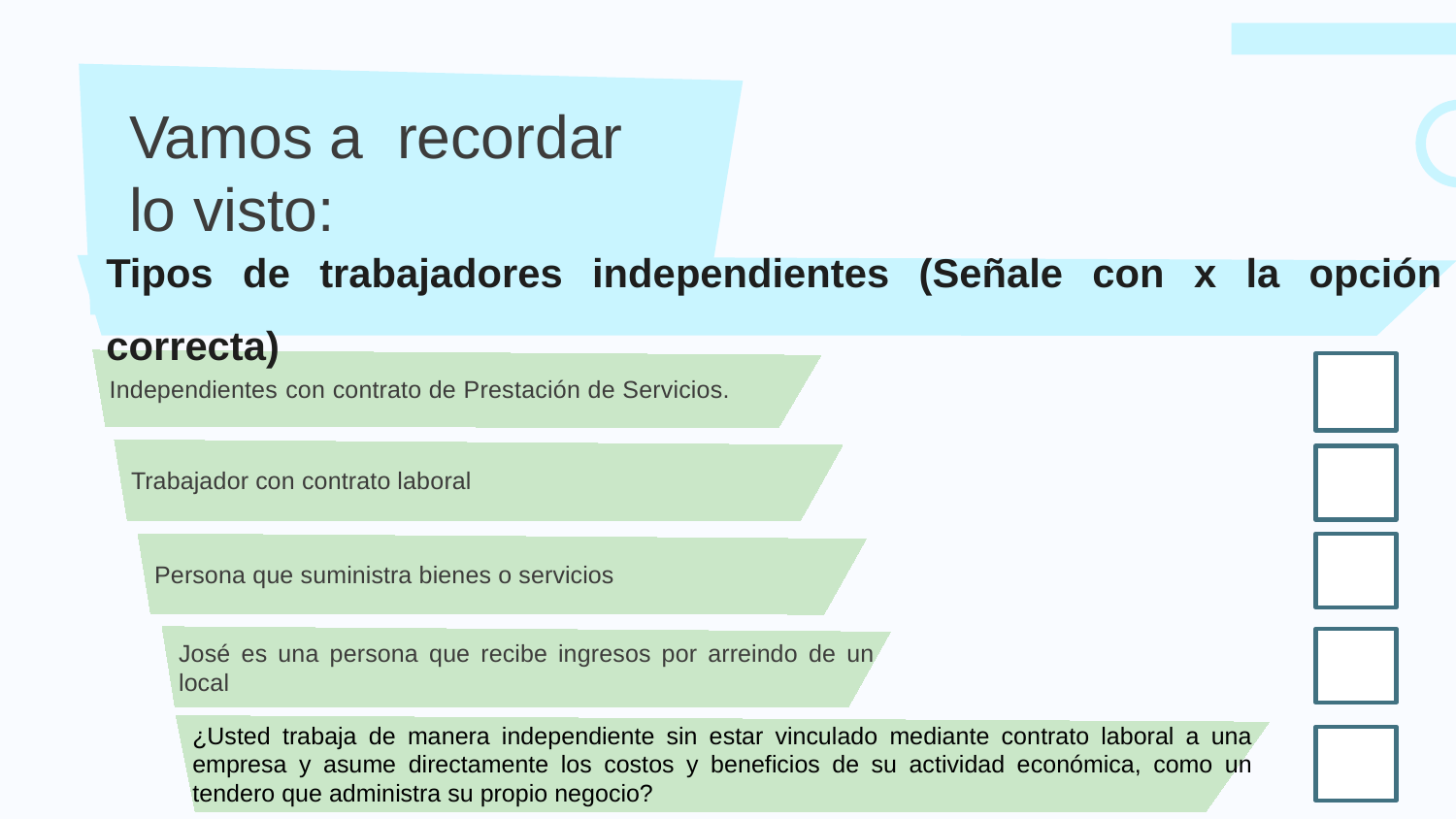

# Vamos a  recordar lo visto:
Tipos de trabajadores independientes (Señale con x la opción correcta)
Independientes con contrato de Prestación de Servicios.

Trabajador con contrato laboral

Persona que suministra bienes o servicios

José es una persona que recibe ingresos por arreindo de un local

¿Usted trabaja de manera independiente sin estar vinculado mediante contrato laboral a una empresa y asume directamente los costos y beneficios de su actividad económica, como un tendero que administra su propio negocio?